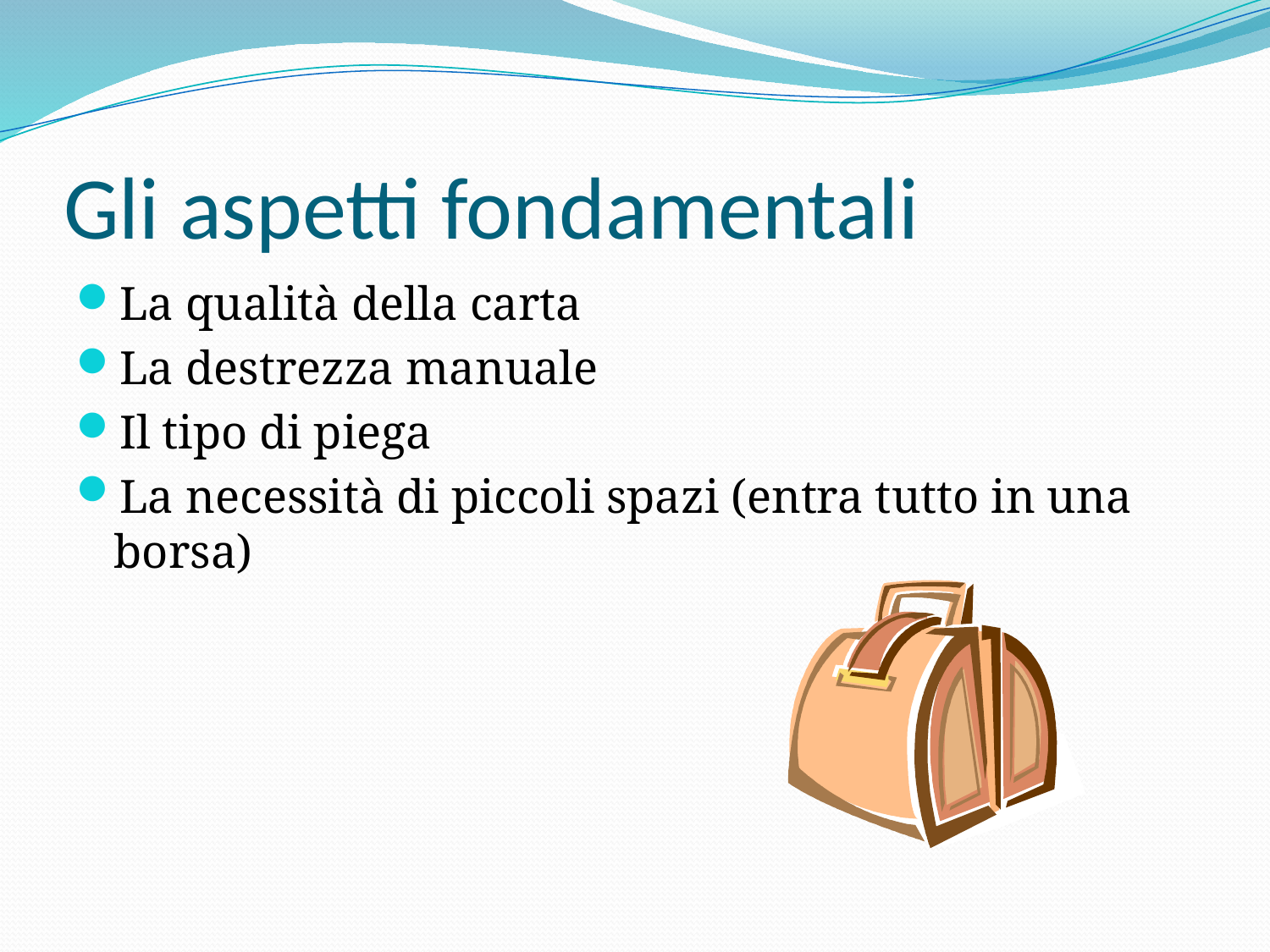

# Gli aspetti fondamentali
La qualità della carta
La destrezza manuale
Il tipo di piega
La necessità di piccoli spazi (entra tutto in una borsa)